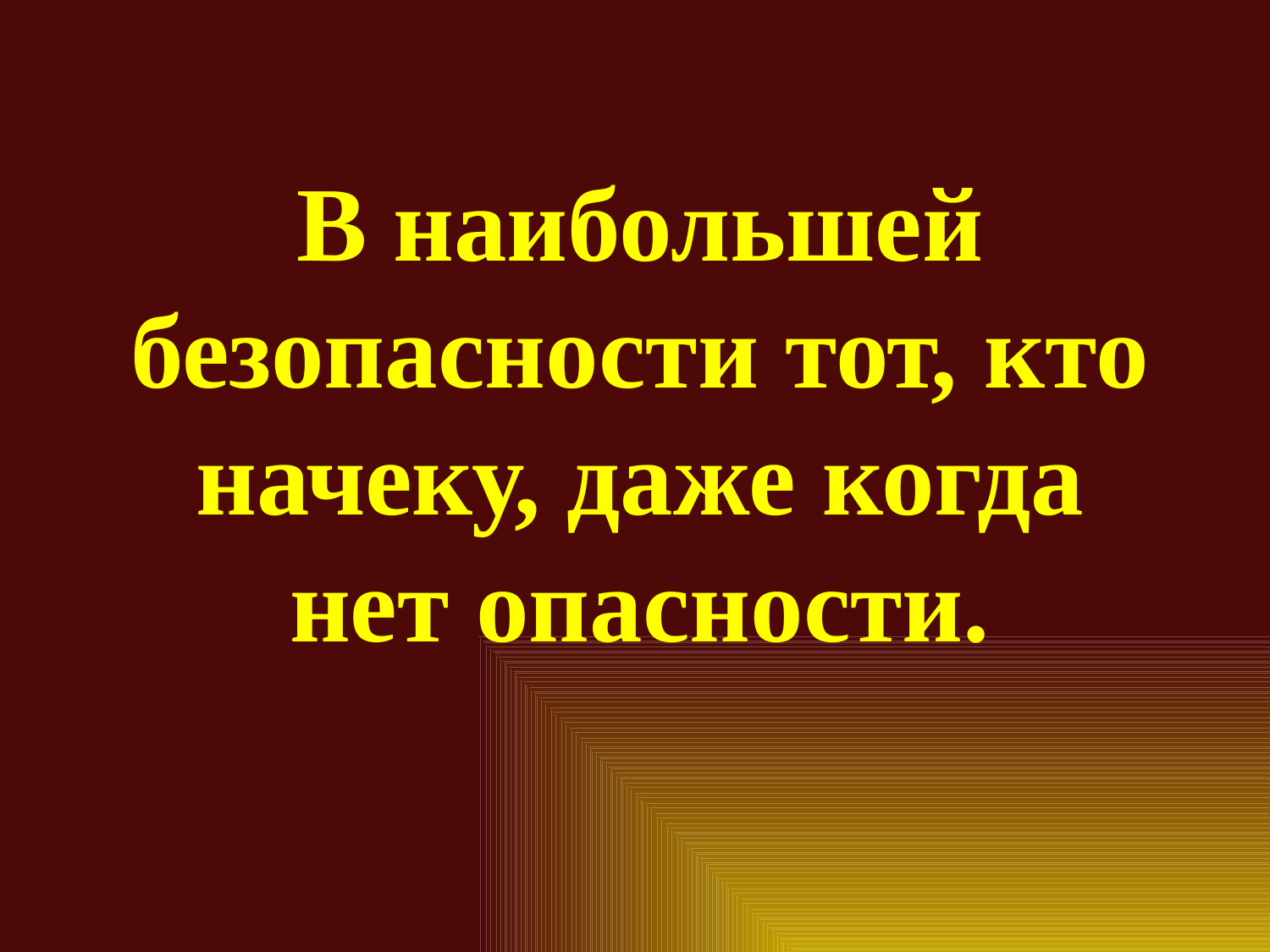

В наибольшей безопасности тот, кто начеку, даже когда нет опасности.